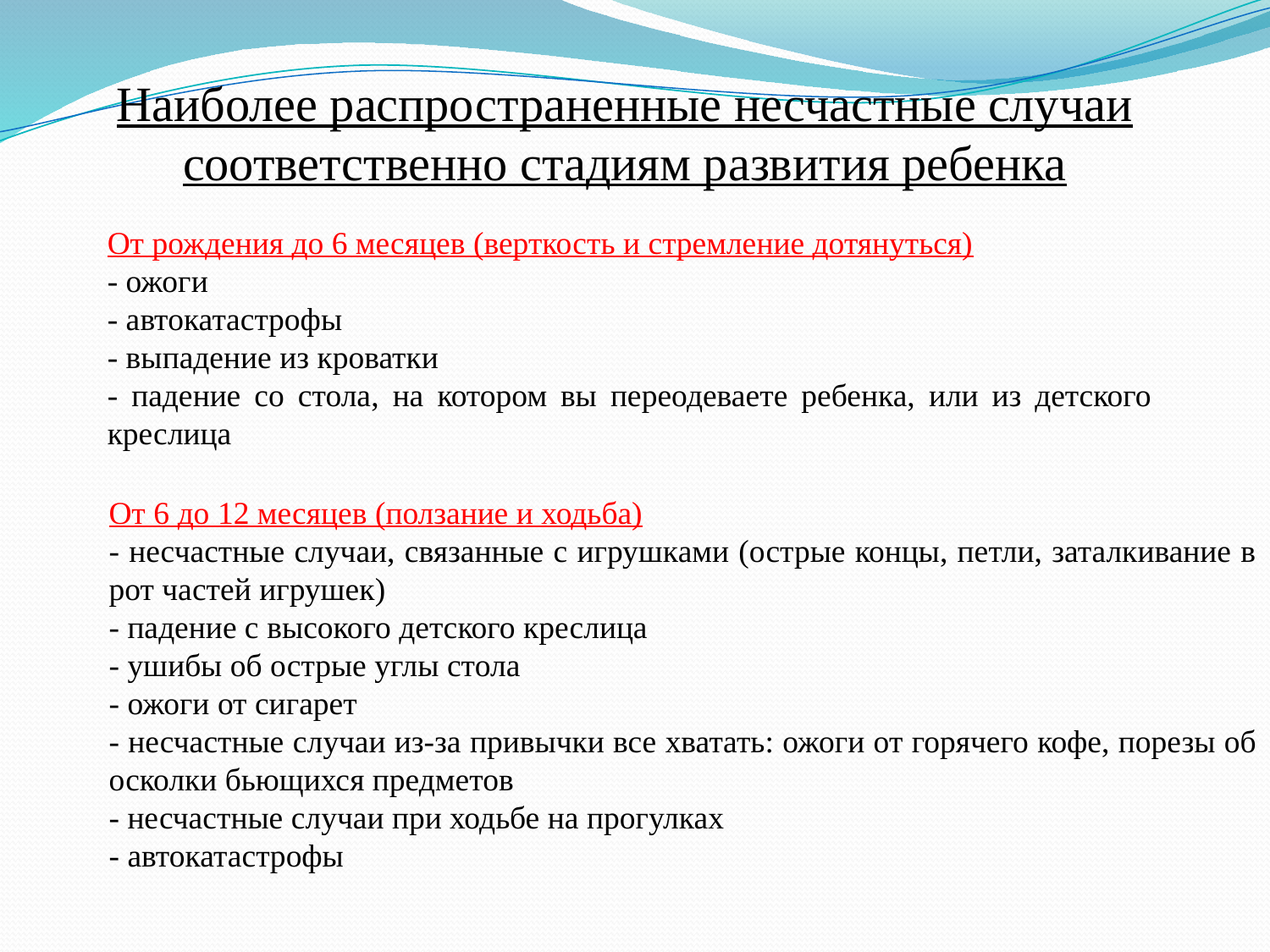

Наиболее распространенные несчастные случаи соответственно стадиям развития ребенка
От рождения до 6 месяцев (верткость и стремление дотянуться)
- ожоги
- автокатастрофы
- выпадение из кроватки
- падение со стола, на котором вы переодеваете ребенка, или из детского креслица
От 6 до 12 месяцев (ползание и ходьба)
- несчастные случаи, связанные с игрушками (острые концы, петли, заталкивание в рот частей игрушек)
- падение с высокого детского креслица
- ушибы об острые углы стола
- ожоги от сигарет
- несчастные случаи из-за привычки все хватать: ожоги от горячего кофе, порезы об осколки бьющихся предметов
- несчастные случаи при ходьбе на прогулках
- автокатастрофы